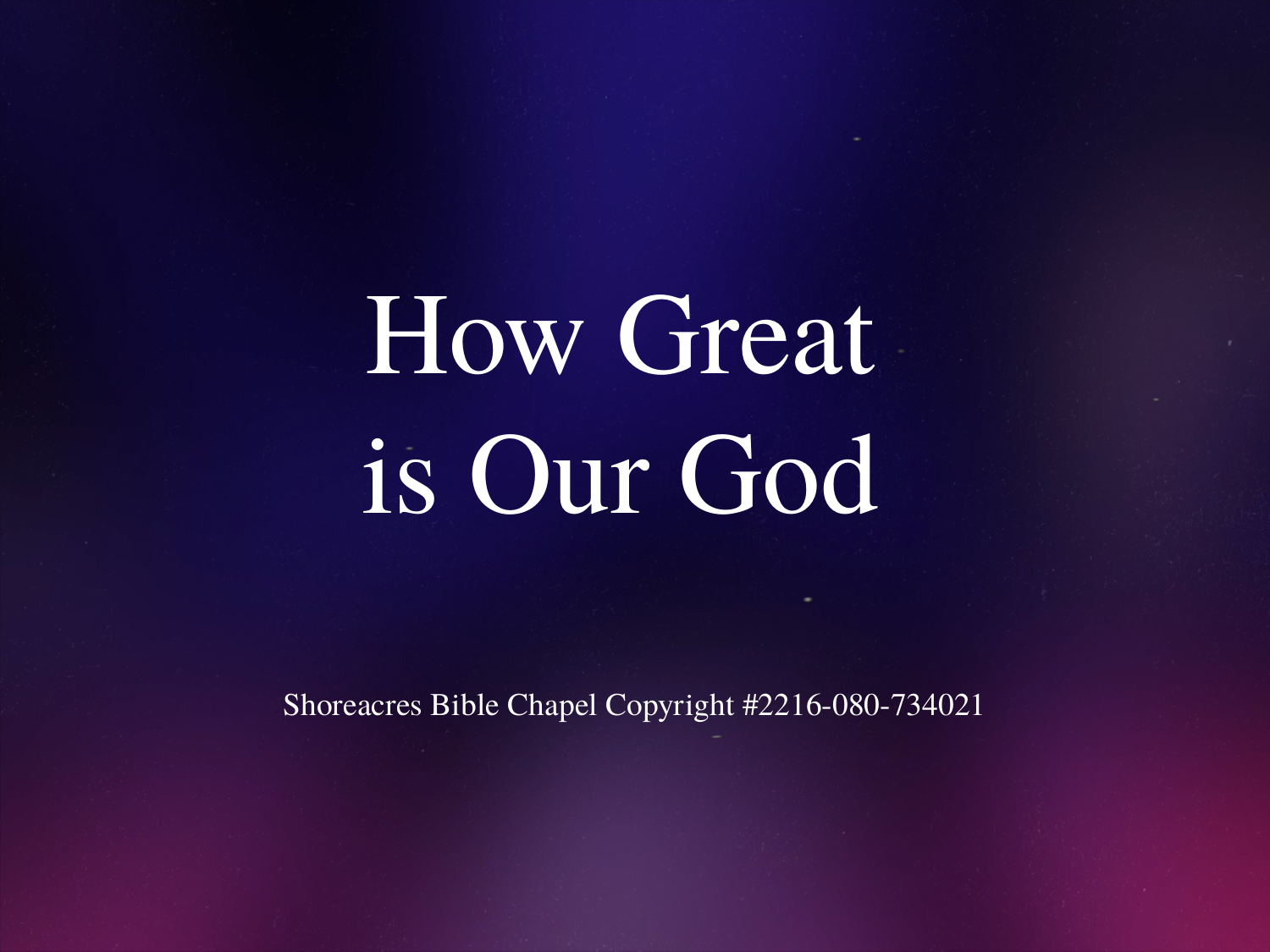

# How Great is Our God
Shoreacres Bible Chapel Copyright #2216-080-734021